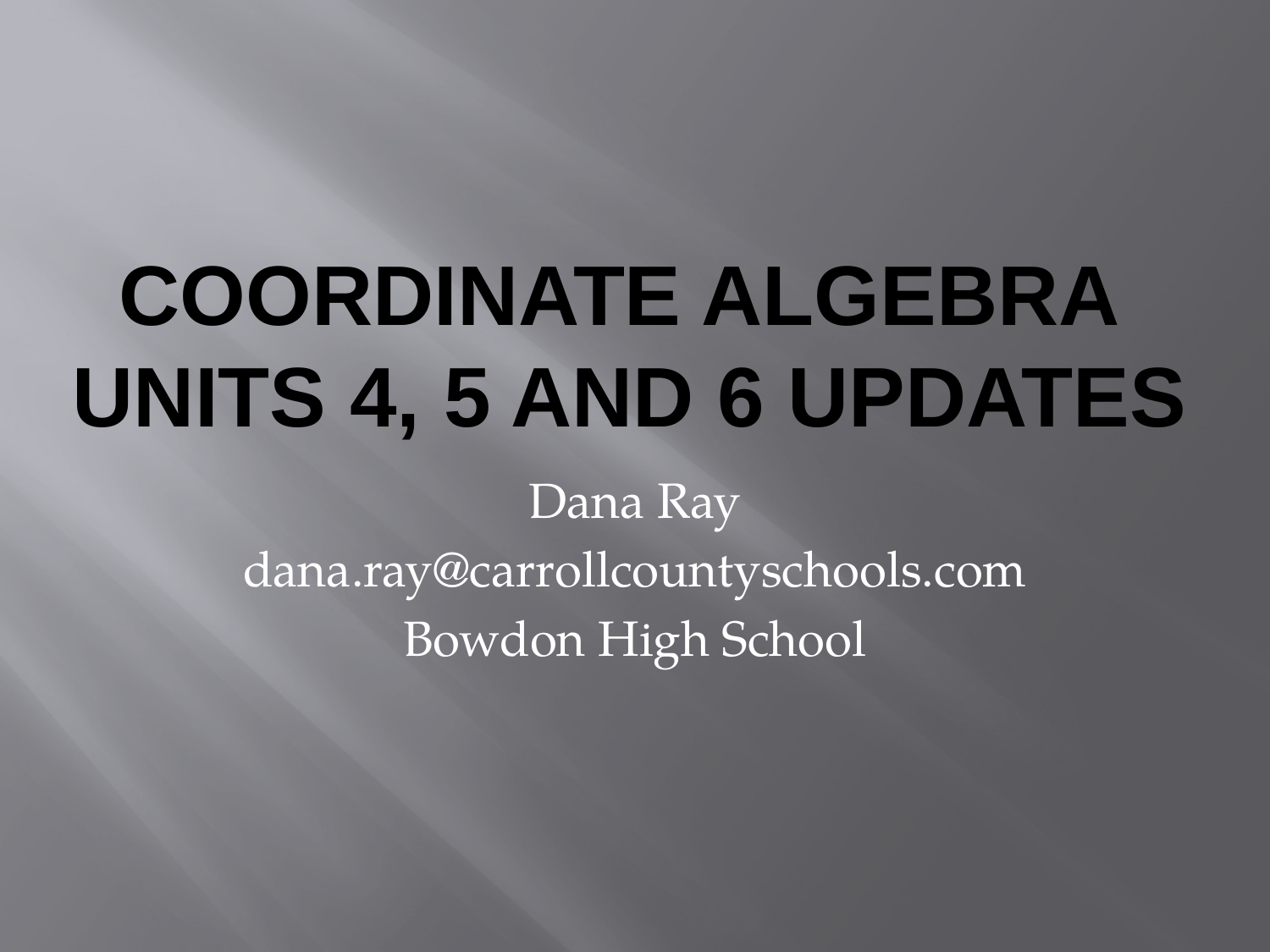

# Coordinate Algebra Units 4, 5 and 6 Updates
Dana Ray
dana.ray@carrollcountyschools.com
Bowdon High School